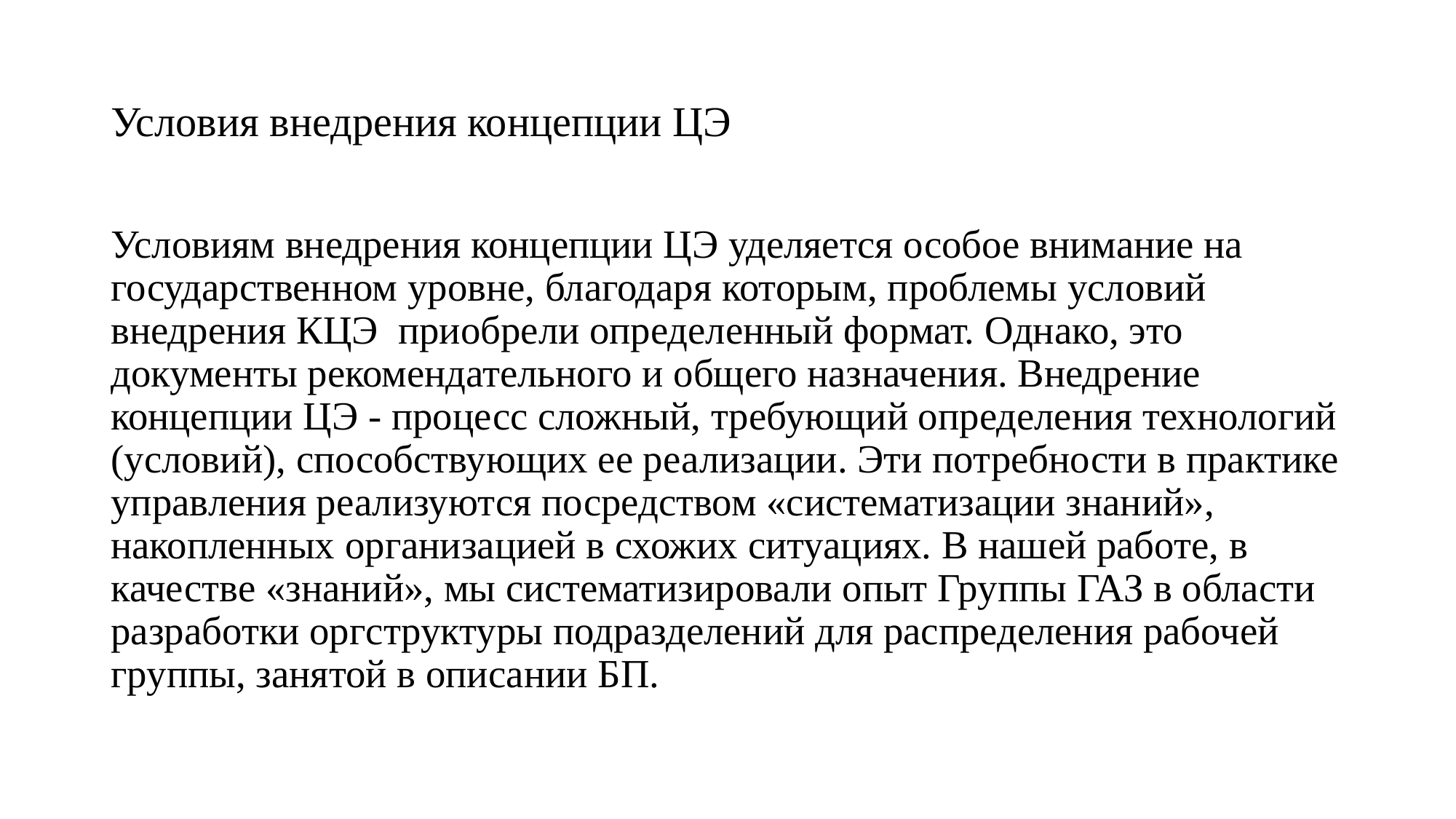

# Условия внедрения концепции ЦЭ
Условиям внедрения концепции ЦЭ уделяется особое внимание на государственном уровне, благодаря которым, проблемы условий внедрения КЦЭ  приобрели определенный формат. Однако, это документы рекомендательного и общего назначения. Внедрение концепции ЦЭ - процесс сложный, требующий определения технологий (условий), способствующих ее реализации. Эти потребности в практике управления реализуются посредством «систематизации знаний», накопленных организацией в схожих ситуациях. В нашей работе, в качестве «знаний», мы систематизировали опыт Группы ГАЗ в области разработки оргструктуры подразделений для распределения рабочей группы, занятой в описании БП.